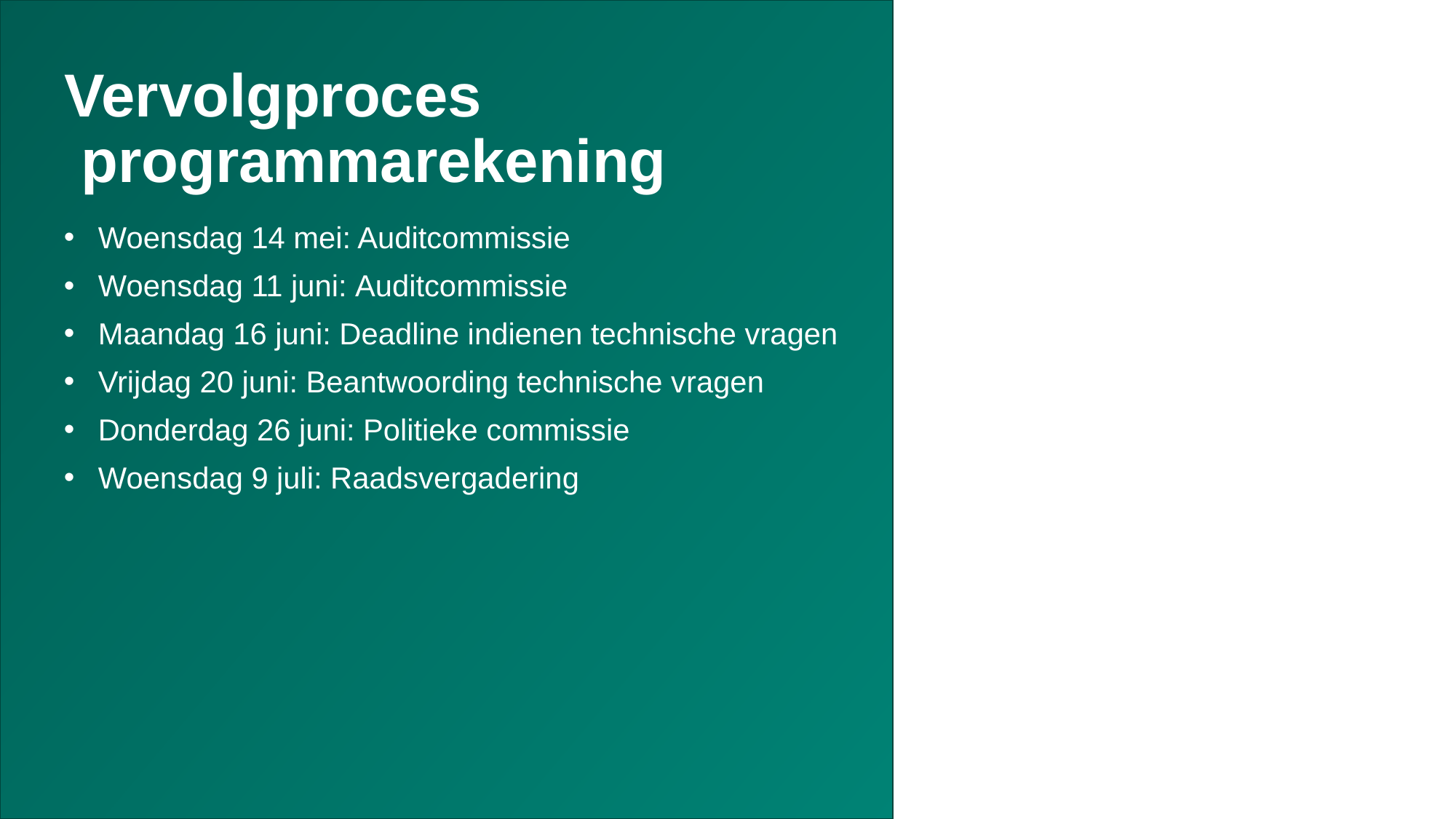

# Vervolgproces  programmarekening
Woensdag 14 mei: Auditcommissie
Woensdag 11 juni: Auditcommissie
Maandag 16 juni: Deadline indienen technische vragen
Vrijdag 20 juni: Beantwoording technische vragen
Donderdag 26 juni: Politieke commissie
Woensdag 9 juli: Raadsvergadering